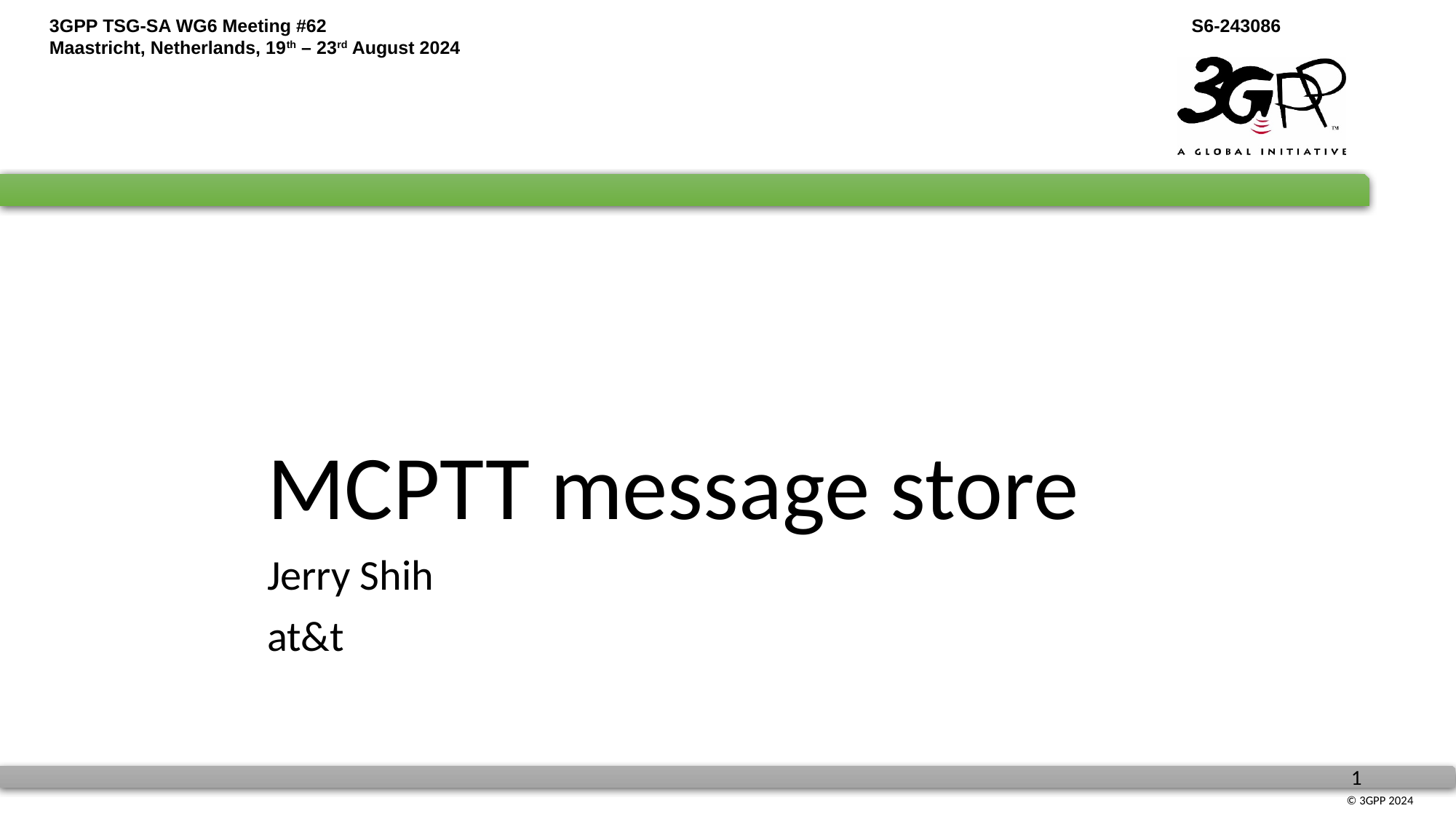

# MCPTT message store
Jerry Shih
at&t